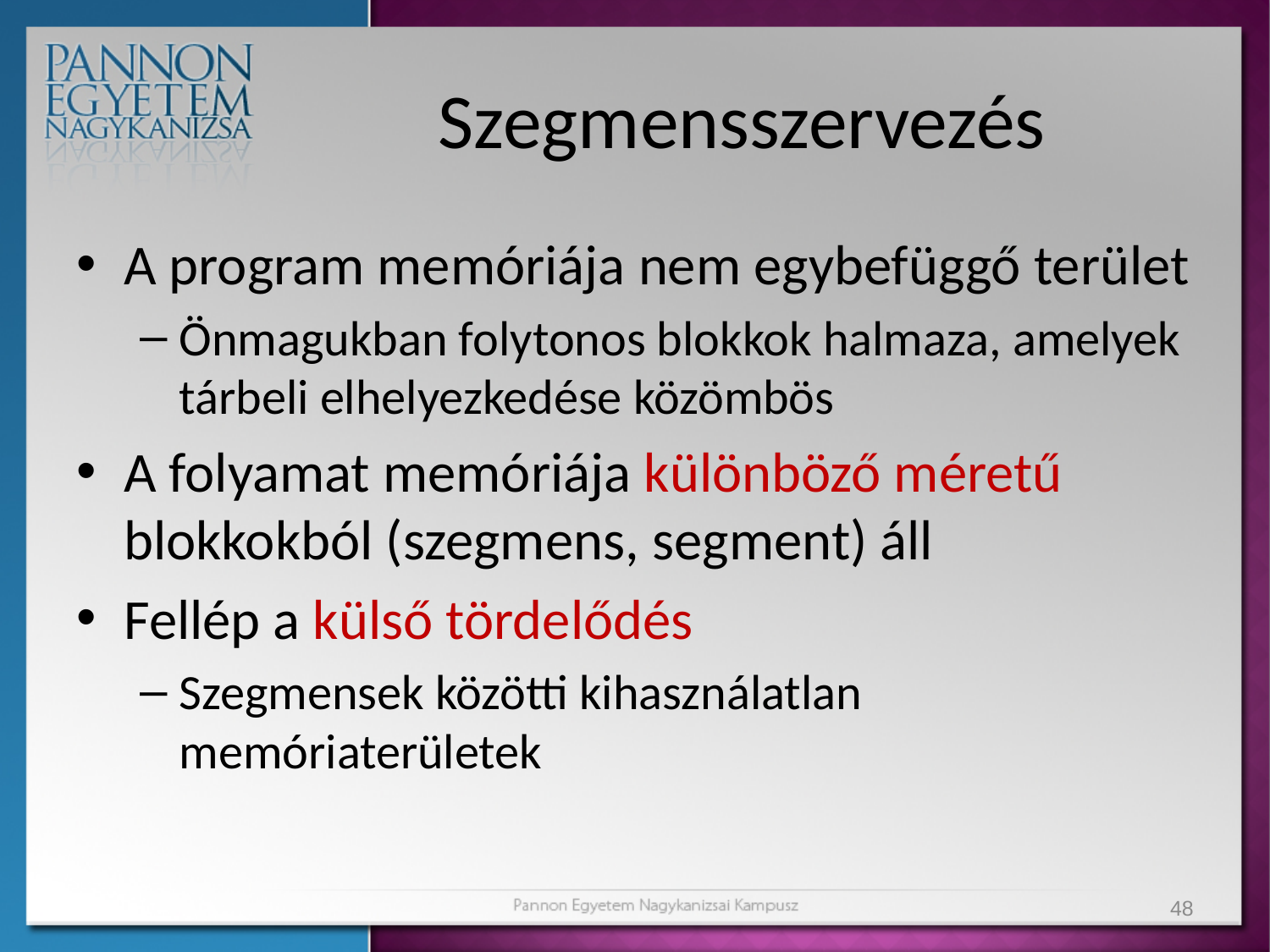

# Szegmensszervezés
A program memóriája nem egybefüggő terület
Önmagukban folytonos blokkok halmaza, amelyek tárbeli elhelyezkedése közömbös
A folyamat memóriája különböző méretű blokkokból (szegmens, segment) áll
Fellép a külső tördelődés
Szegmensek közötti kihasználatlan memóriaterületek
48